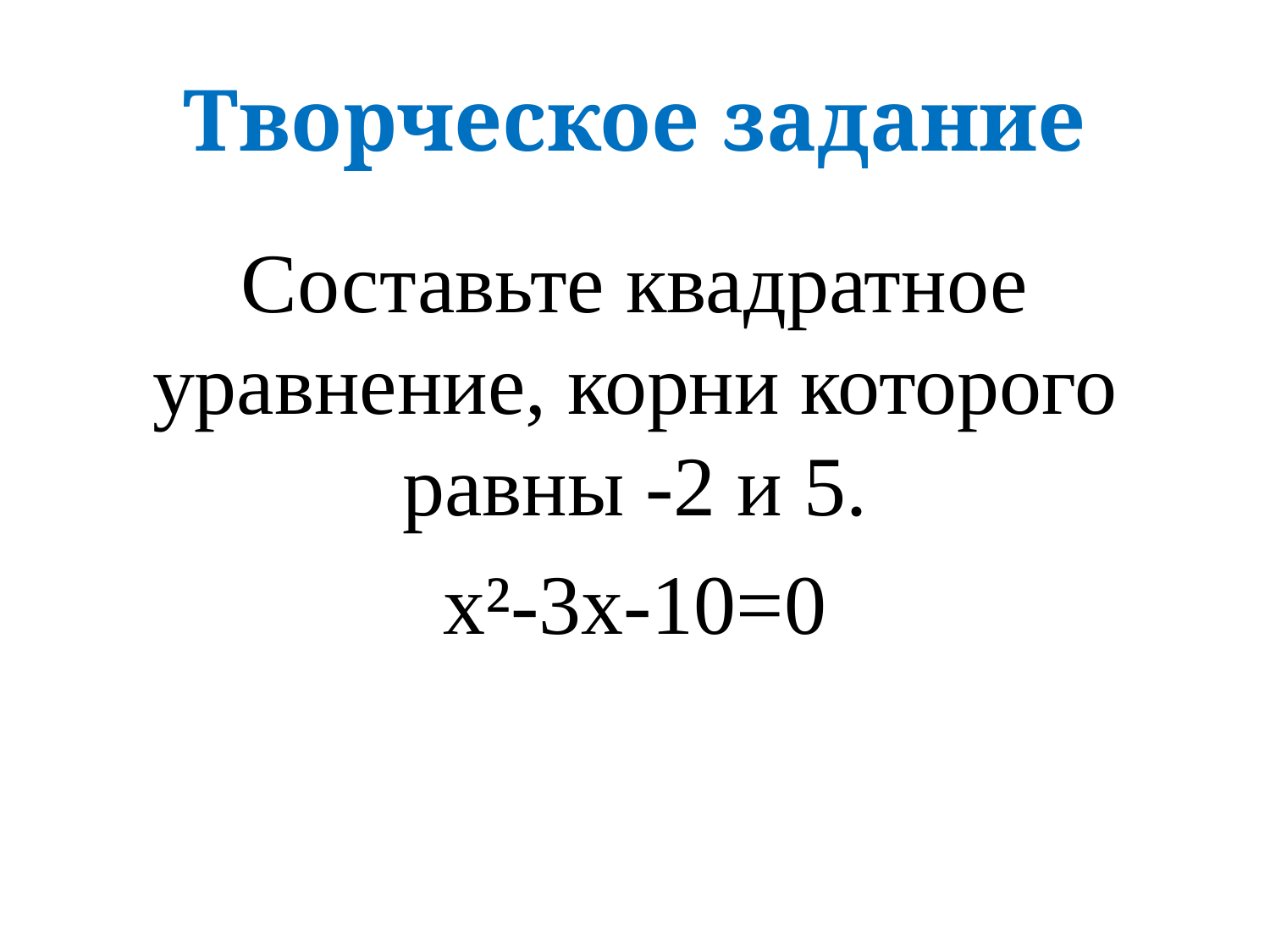

# Творческое задание
Составьте квадратное уравнение, корни которого равны -2 и 5.
х²-3х-10=0